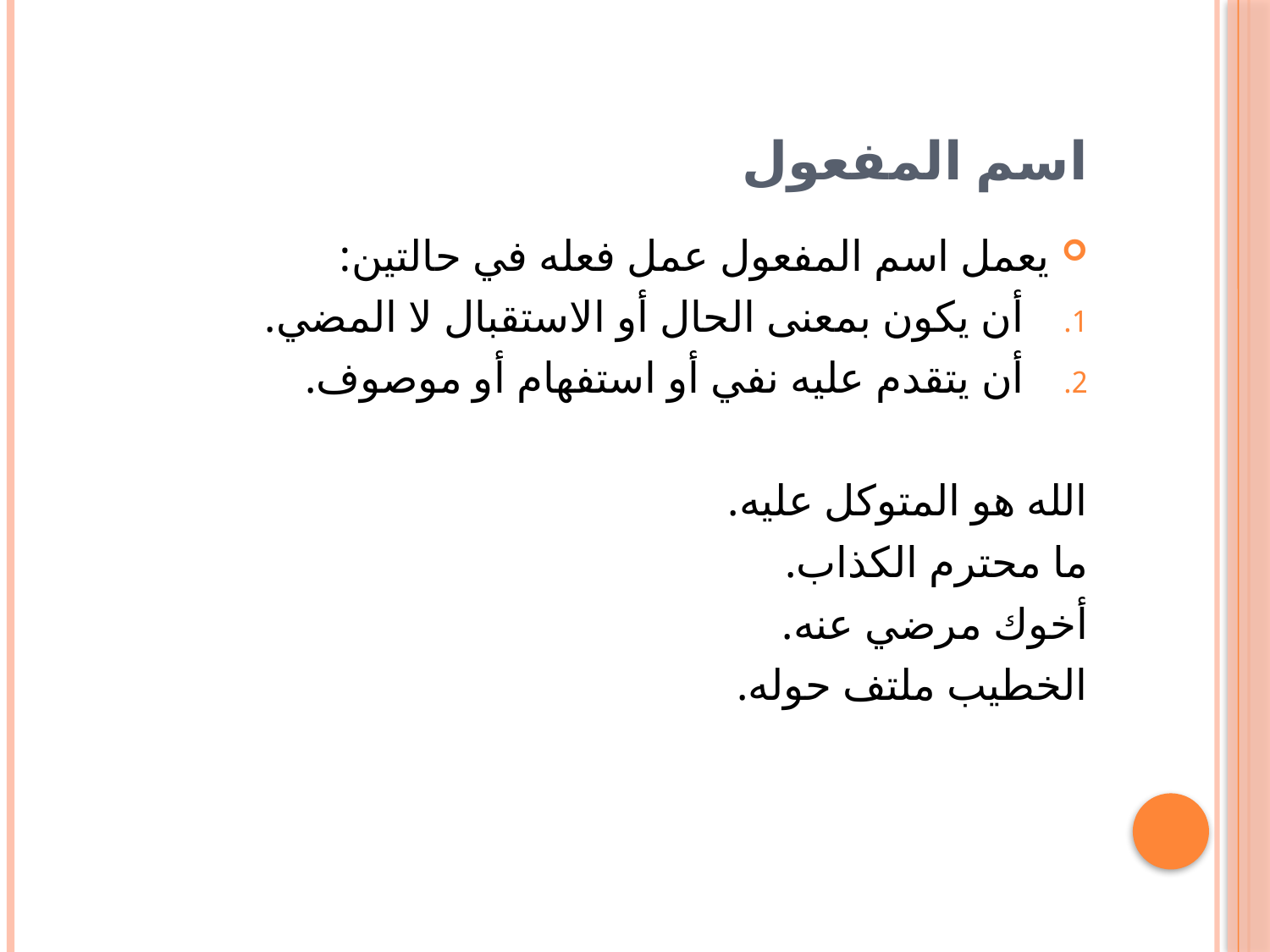

# اسم المفعول
يعمل اسم المفعول عمل فعله في حالتين:
أن يكون بمعنى الحال أو الاستقبال لا المضي.
أن يتقدم عليه نفي أو استفهام أو موصوف.

الله هو المتوكل عليه.
ما محترم الكذاب.
أخوك مرضي عنه.
الخطيب ملتف حوله.